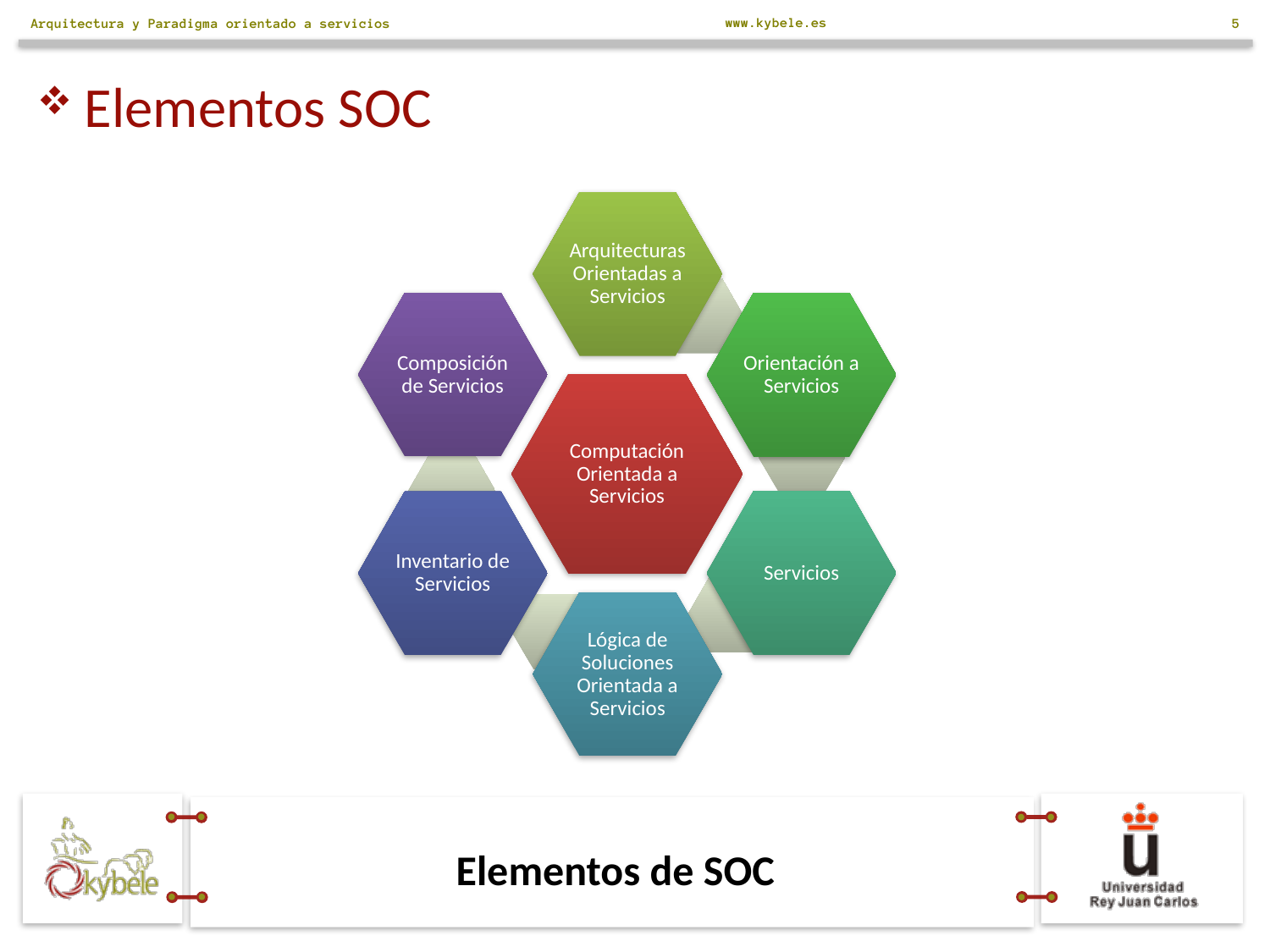

Arquitectura y Paradigma orientado a servicios
5
Elementos SOC
Computación Orientada a Servicios
Arquitecturas Orientadas a Servicios
Orientación a Servicios
Servicios
Lógica de Soluciones Orientada a Servicios
Inventario de Servicios
Composición de Servicios
# Elementos de SOC